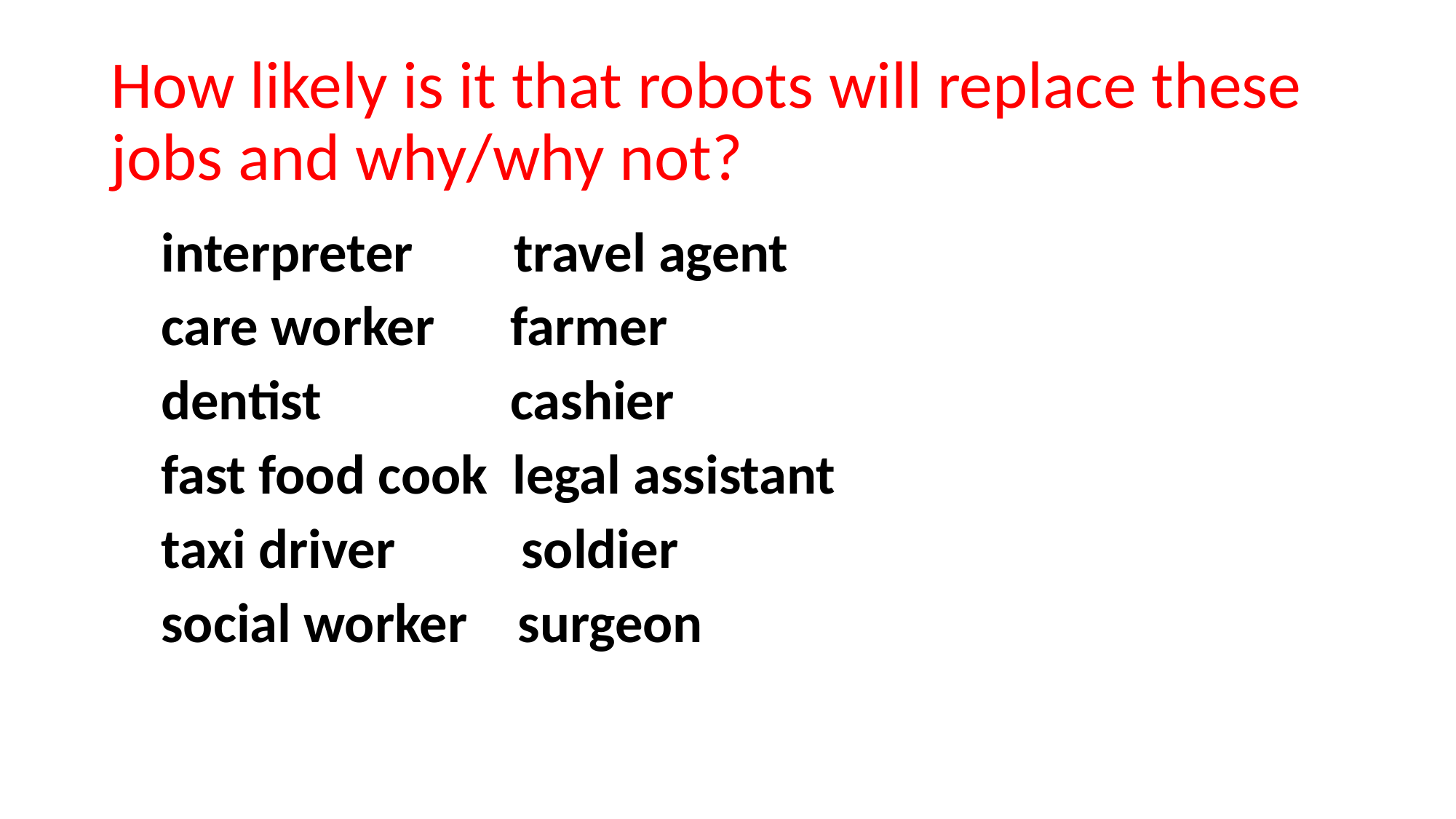

# How likely is it that robots will replace these jobs and why/why not?
    interpreter        travel agent
    care worker      farmer
    dentist               cashier
    fast food cook  legal assistant
    taxi driver          soldier
    social worker    surgeon